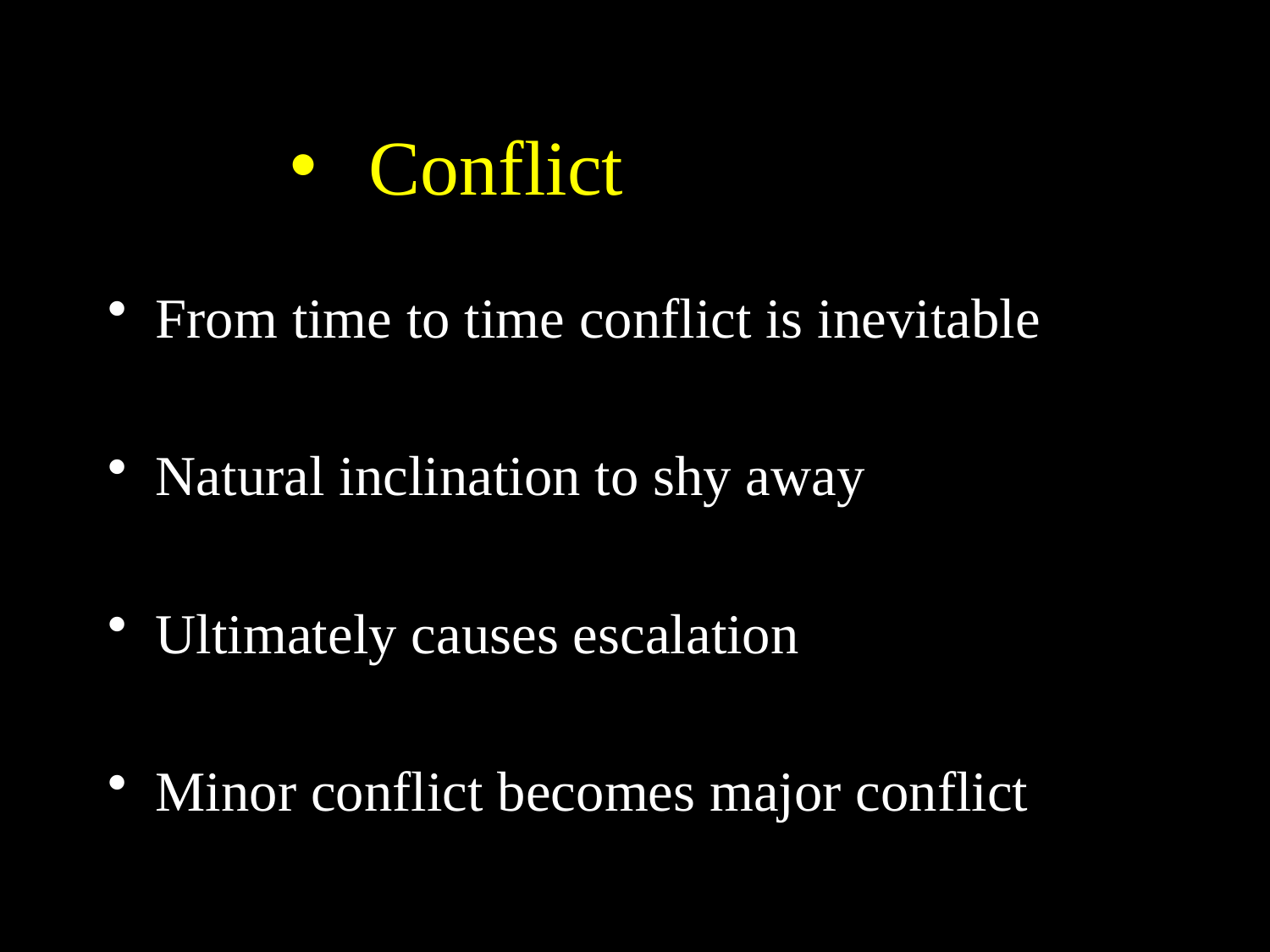

# Conflict Resolution
From time to time conflict is inevitable

Natural inclination to shy away

Ultimately causes escalation

Minor conflict becomes major conflict